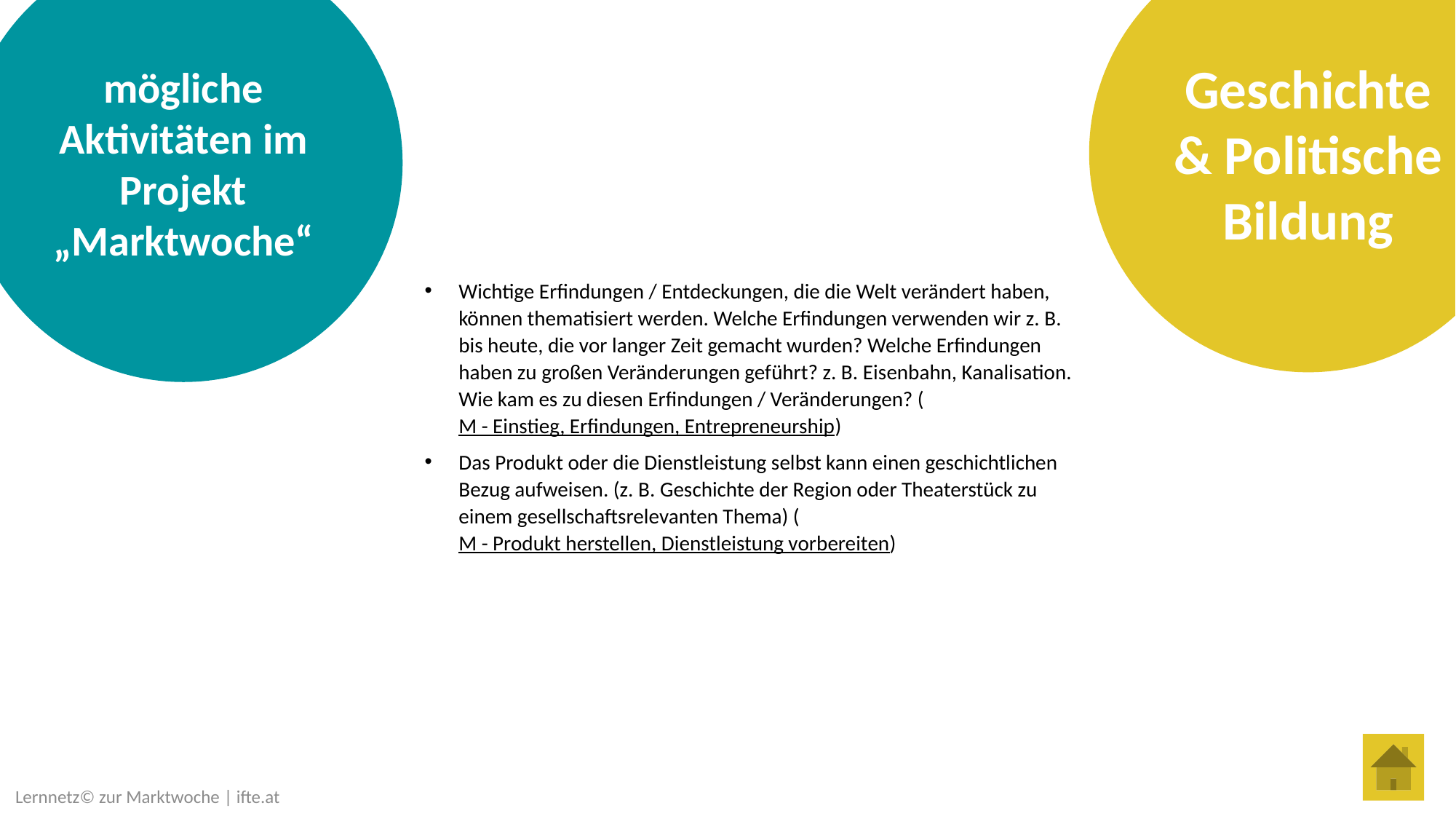

Geschichte & Politische Bildung
Bezug zum Lehrplan
mögliche Aktivitäten im Projekt „Marktwoche“
Wichtige Erfindungen / Entdeckungen, die die Welt verändert haben, können thematisiert werden. Welche Erfindungen verwenden wir z. B. bis heute, die vor langer Zeit gemacht wurden? Welche Erfindungen haben zu großen Veränderungen geführt? z. B. Eisenbahn, Kanalisation. Wie kam es zu diesen Erfindungen / Veränderungen? (M - Einstieg, Erfindungen, Entrepreneurship)
Das Produkt oder die Dienstleistung selbst kann einen geschichtlichen Bezug aufweisen. (z. B. Geschichte der Region oder Theaterstück zu einem gesellschaftsrelevanten Thema) (M - Produkt herstellen, Dienstleistung vorbereiten)
Folgende didaktische Prinzipien sind zu berücksichtigen: Gegenwarts- und Zukunftsbezug, Lebensweltbezug und Subjektorientierung, Inter- und Transkulturalität, Problemorientierung, exemplarisches Lernen, Handlungsorientierung, Multiperspektivität und Kontroversität sowie Wissenschaftsorientierung.
Es sollten dabei vor allem Fragen berücksichtigt werden, die Veränderungen in der Zeit betreffen (u. a. zu Kontinuität, Wandel).

Lernnetz© zur Marktwoche | ifte.at